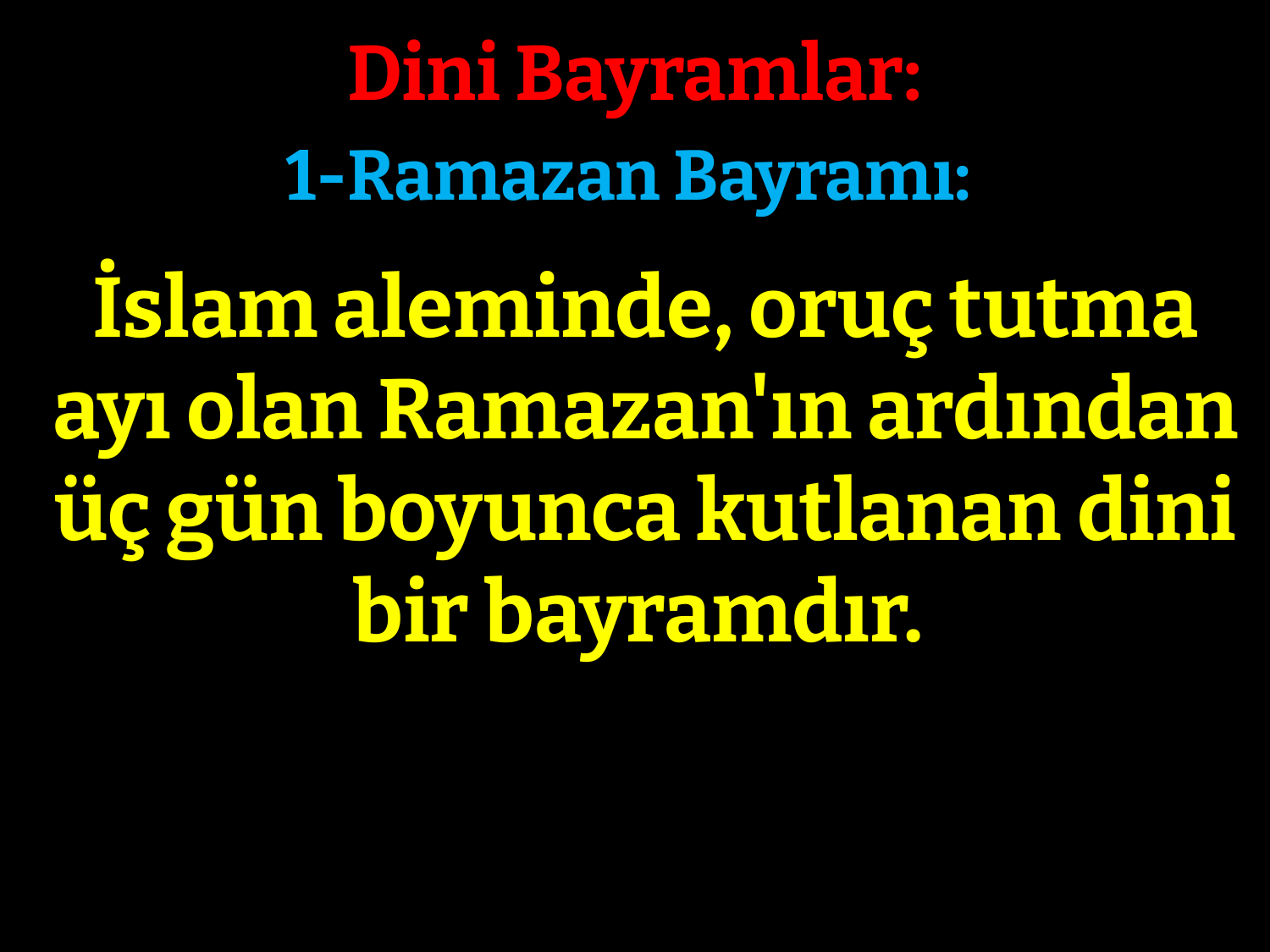

Dini Bayramlar:
1-Ramazan Bayramı:
İslam aleminde, oruç tutma ayı olan Ramazan'ın ardından üç gün boyunca kutlanan dini bir bayramdır.
#
...www.sorubak.com...